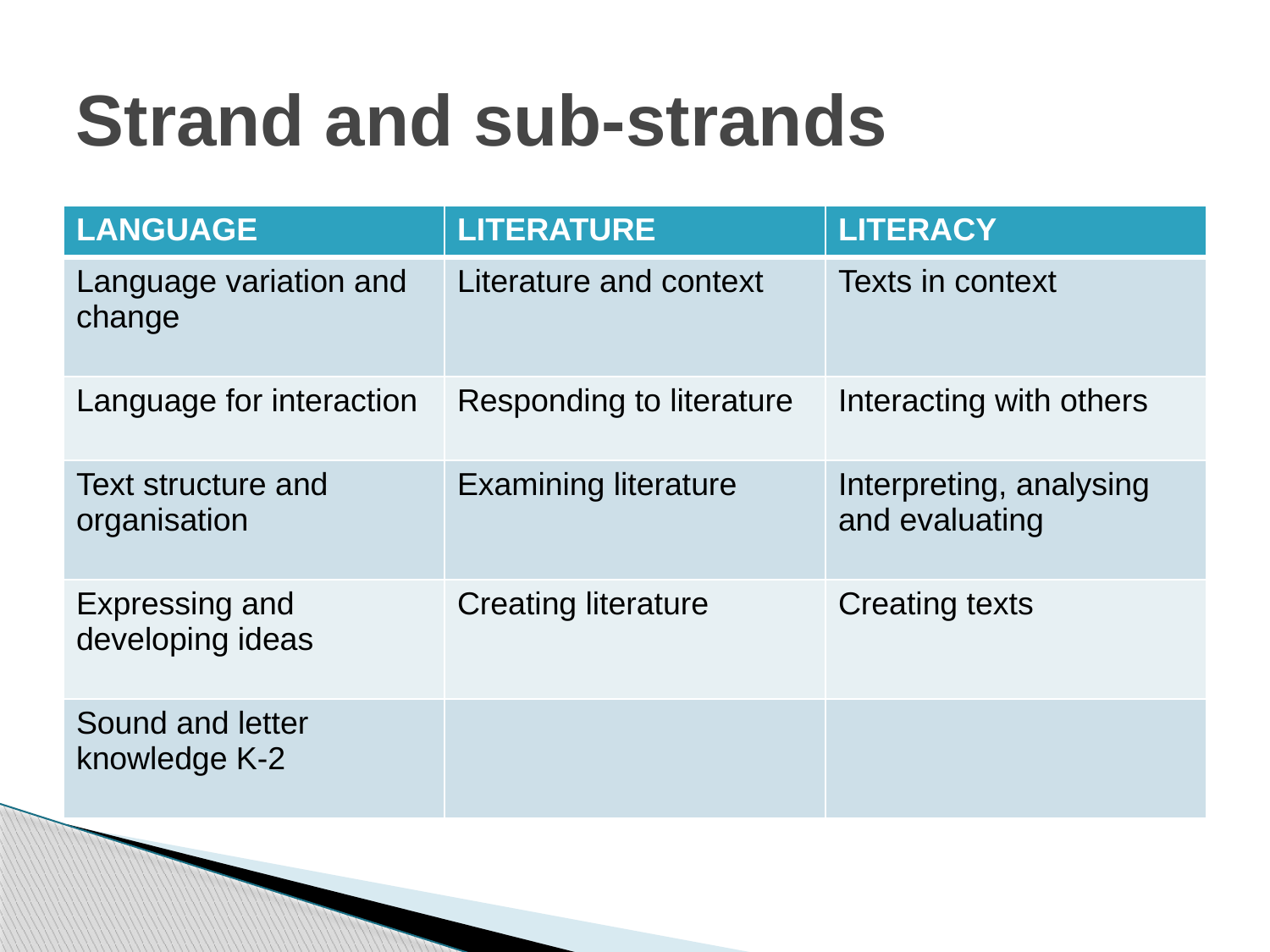

# Strand and sub-strands
| LANGUAGE | LITERATURE | LITERACY |
| --- | --- | --- |
| Language variation and change | Literature and context | Texts in context |
| Language for interaction | Responding to literature | Interacting with others |
| Text structure and organisation | Examining literature | Interpreting, analysing and evaluating |
| Expressing and developing ideas | Creating literature | Creating texts |
| Sound and letter knowledge K-2 |  |  |